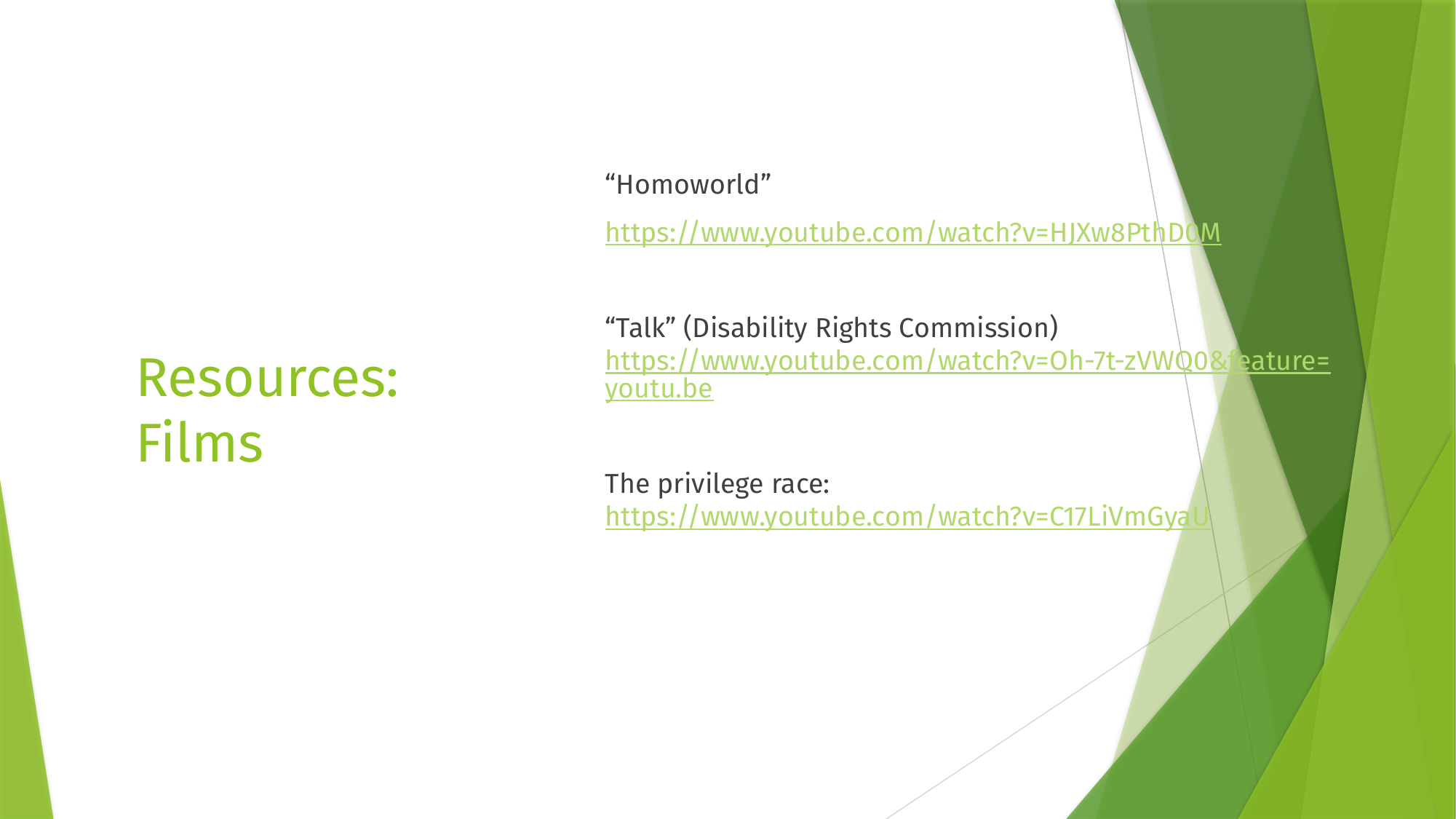

“Homoworld”
https://www.youtube.com/watch?v=HJXw8PthD0M

“Talk” (Disability Rights Commission) https://www.youtube.com/watch?v=Oh-7t-zVWQ0&feature=youtu.be

The privilege race: https://www.youtube.com/watch?v=C17LiVmGyaU

# Resources: Films